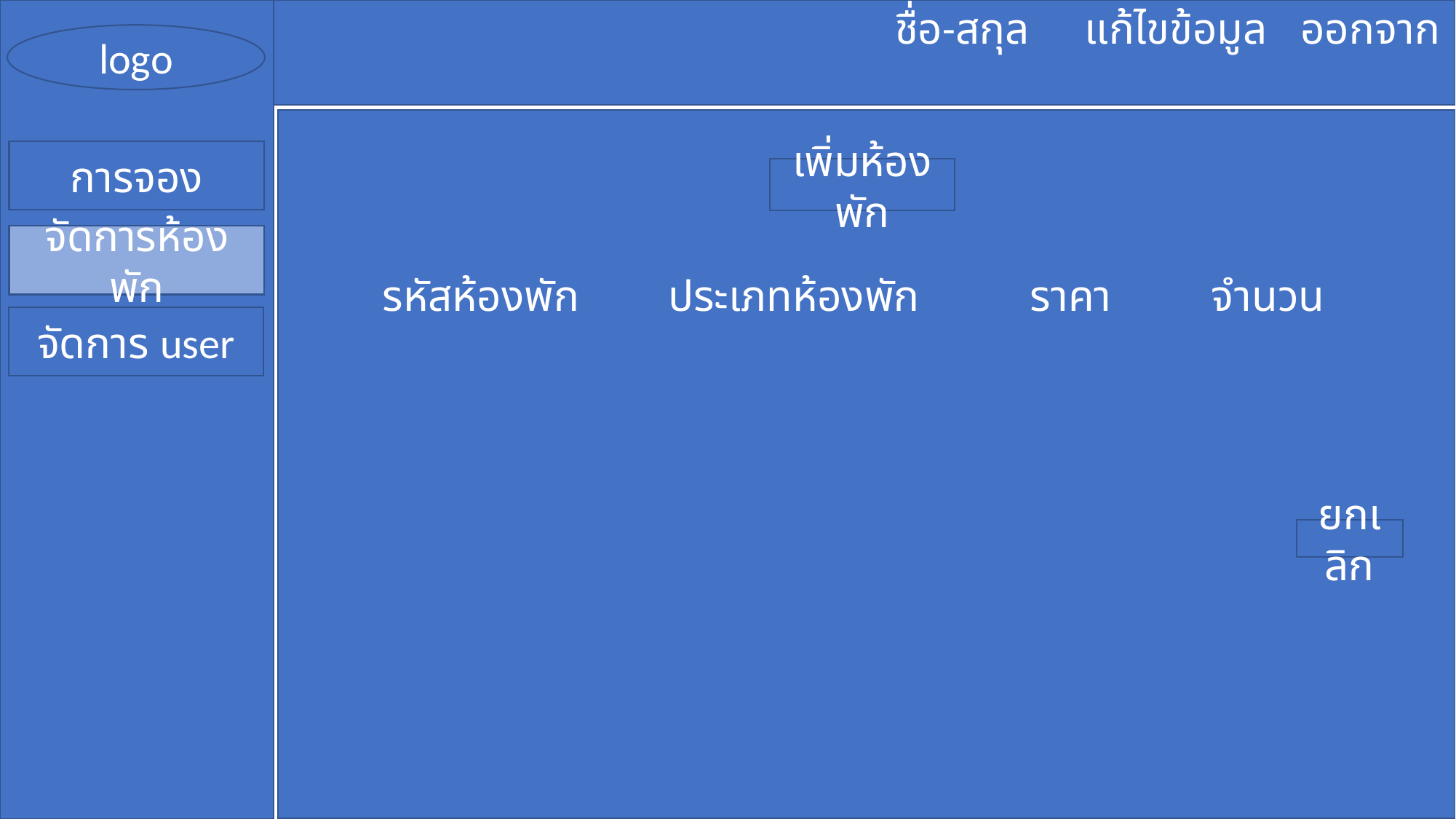

ก							 ชื่อ-สกุล     แก้ไขข้อมูล   ออกจากระบบ

logo

การจอง
เพิ่มห้องพัก
จัดการห้องพัก

รหัสห้องพัก        ประเภทห้องพัก          ราคา         จำนวน

จัดการ user
ยกเลิก